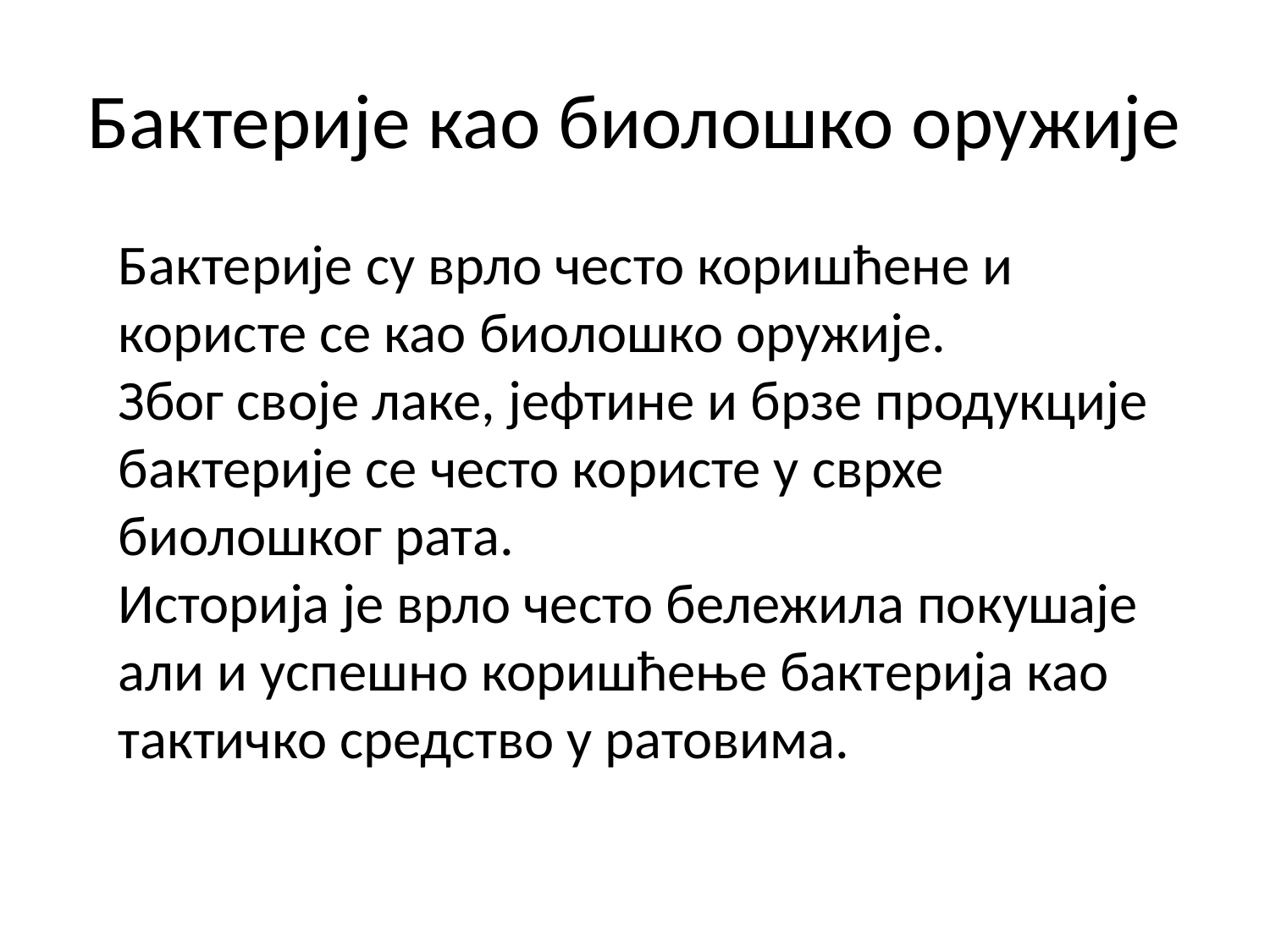

# Бактерије као биолошко оружије
Бактерије су врло често коришћене и користе се као биолошко оружије.
Због своје лаке, јефтине и брзе продукције бактерије се често користе у сврхе биолошког рата.
Историја је врло често бележила покушаје али и успешно коришћење бактерија као тактичко средство у ратовима.